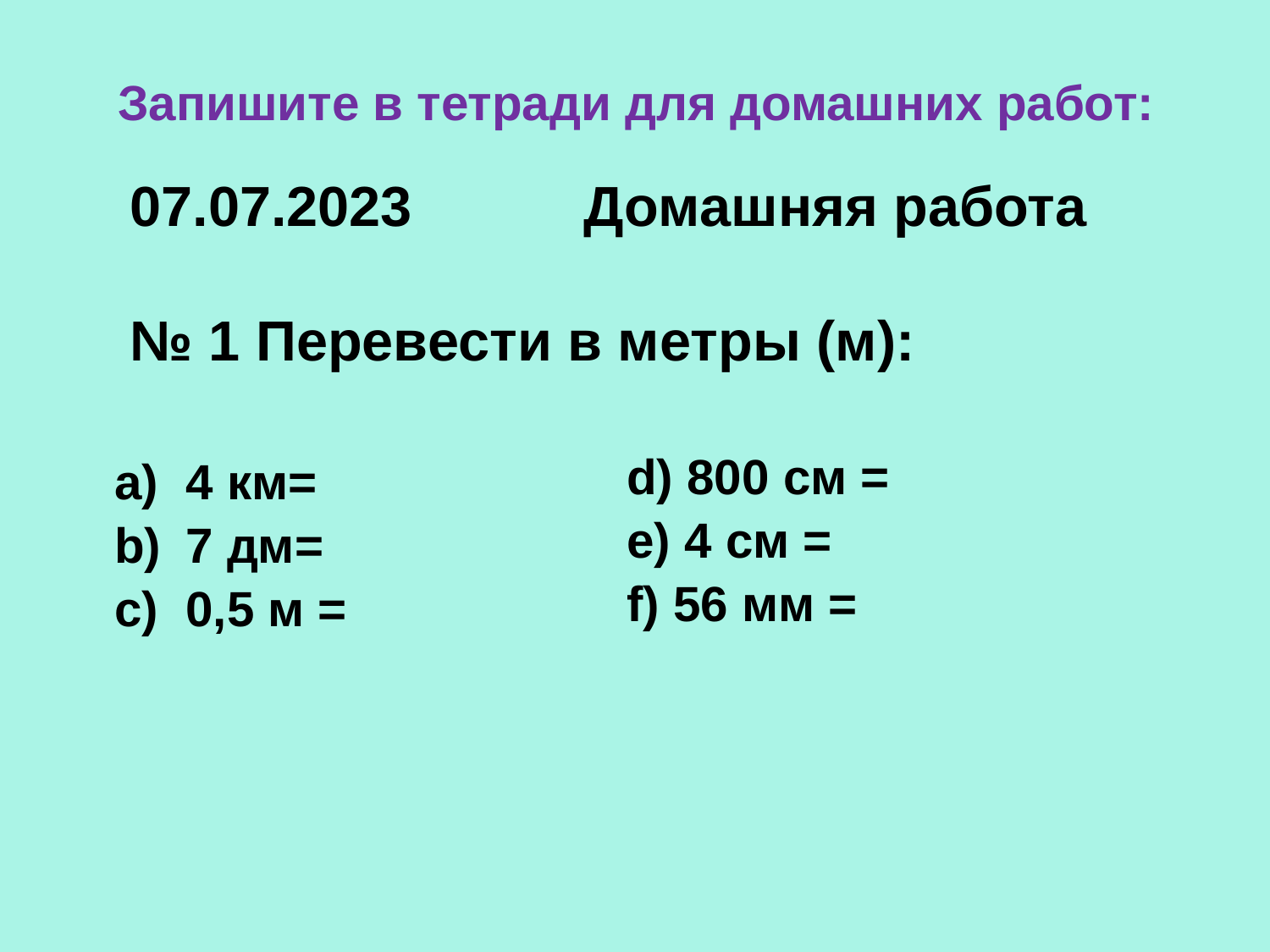

# Запишите в тетради для домашних работ:
07.07.2023           Домашняя работа

№ 1 Перевести в метры (м):
d) 800 см =
e) 4 см =
f) 56 мм =

4 км=
7 дм=
0,5 м =